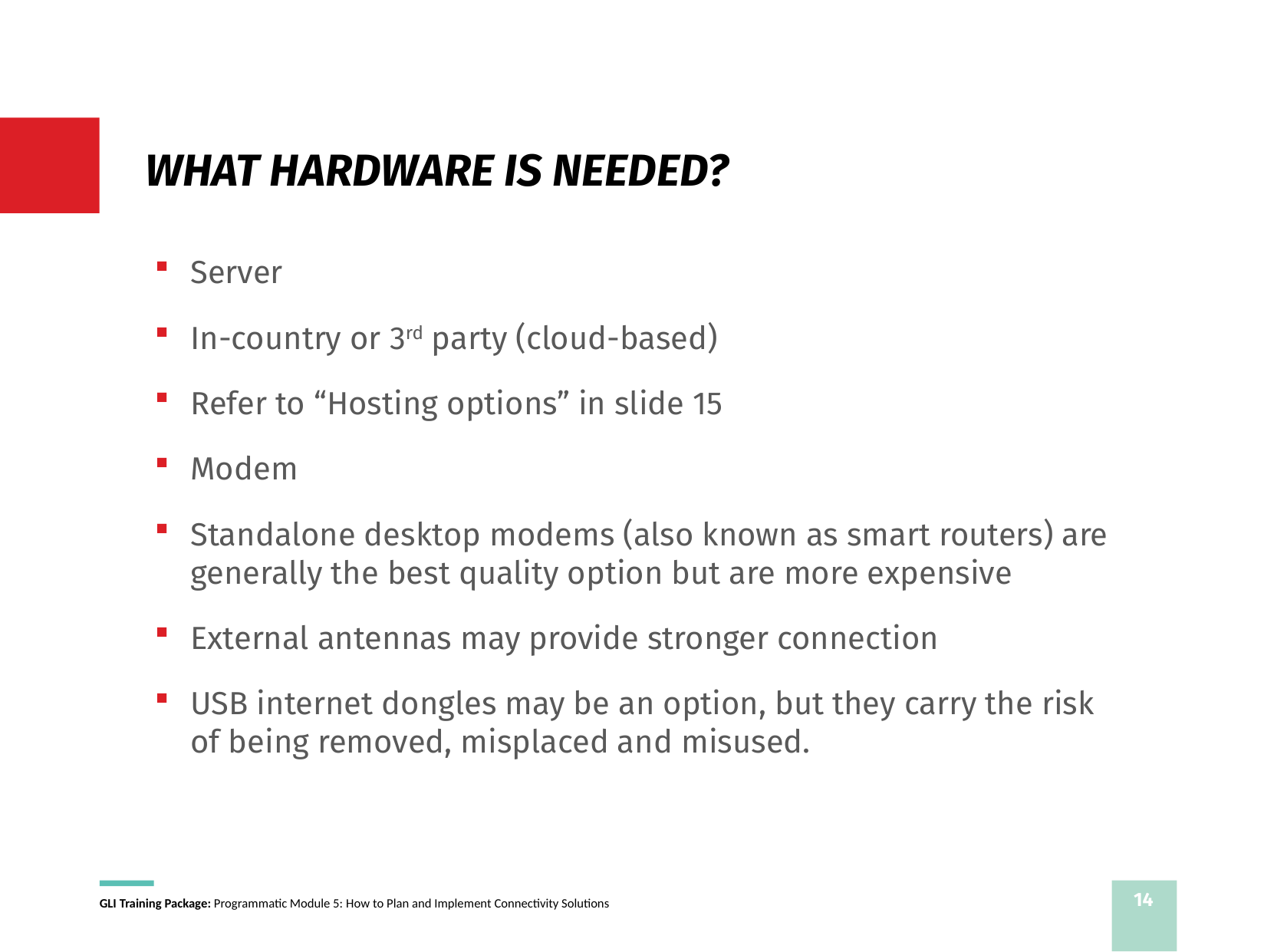

# WHAT HARDWARE IS NEEDED?
Server
In-country or 3rd party (cloud-based)
Refer to “Hosting options” in slide 15
Modem
Standalone desktop modems (also known as smart routers) are generally the best quality option but are more expensive
External antennas may provide stronger connection
USB internet dongles may be an option, but they carry the risk of being removed, misplaced and misused.